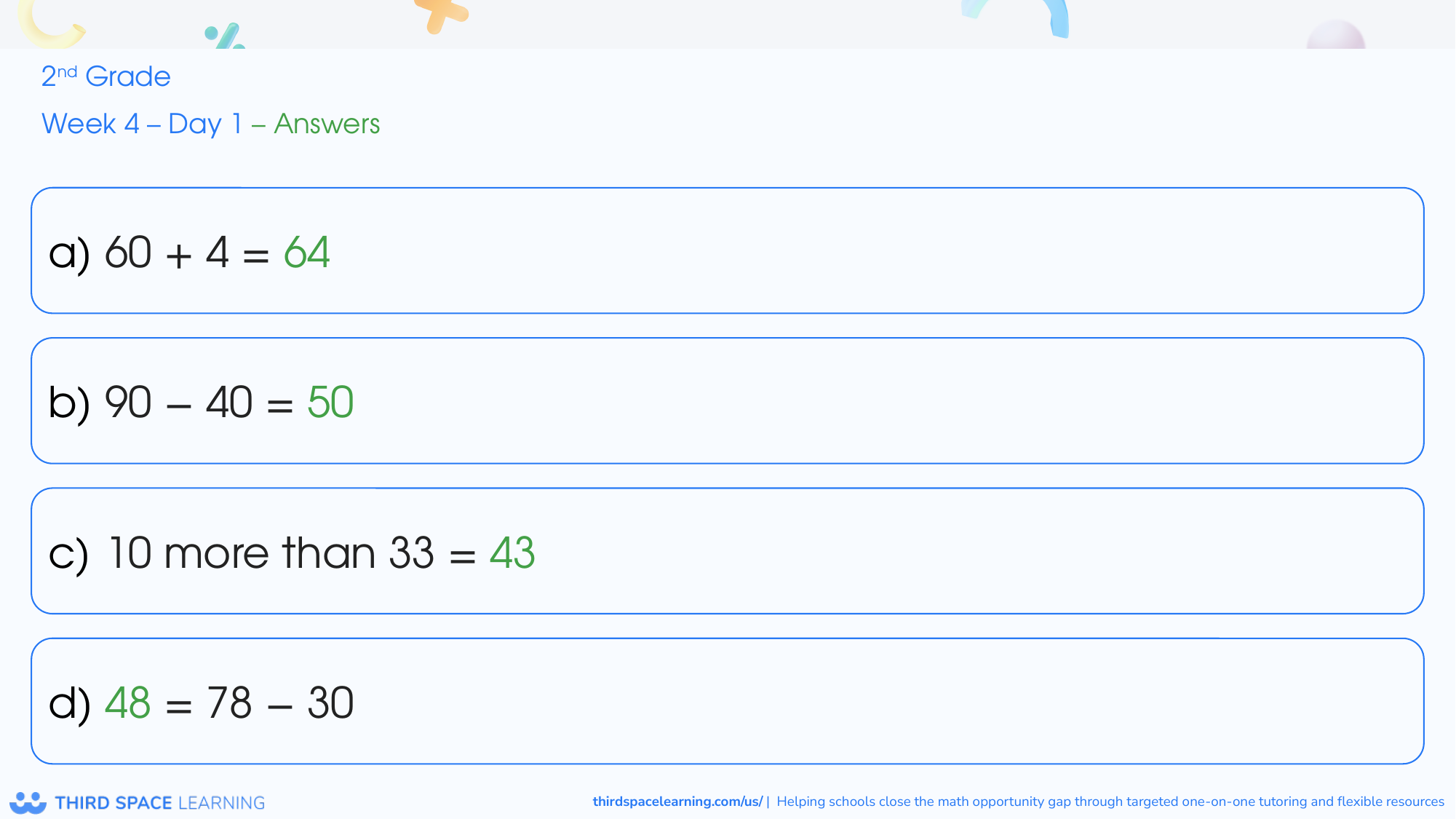

2nd Grade
Week 4 – Day 1 – Answers
60 + 4 = 64
90 − 40 = 50
10 more than 33 = 43
48 = 78 − 30